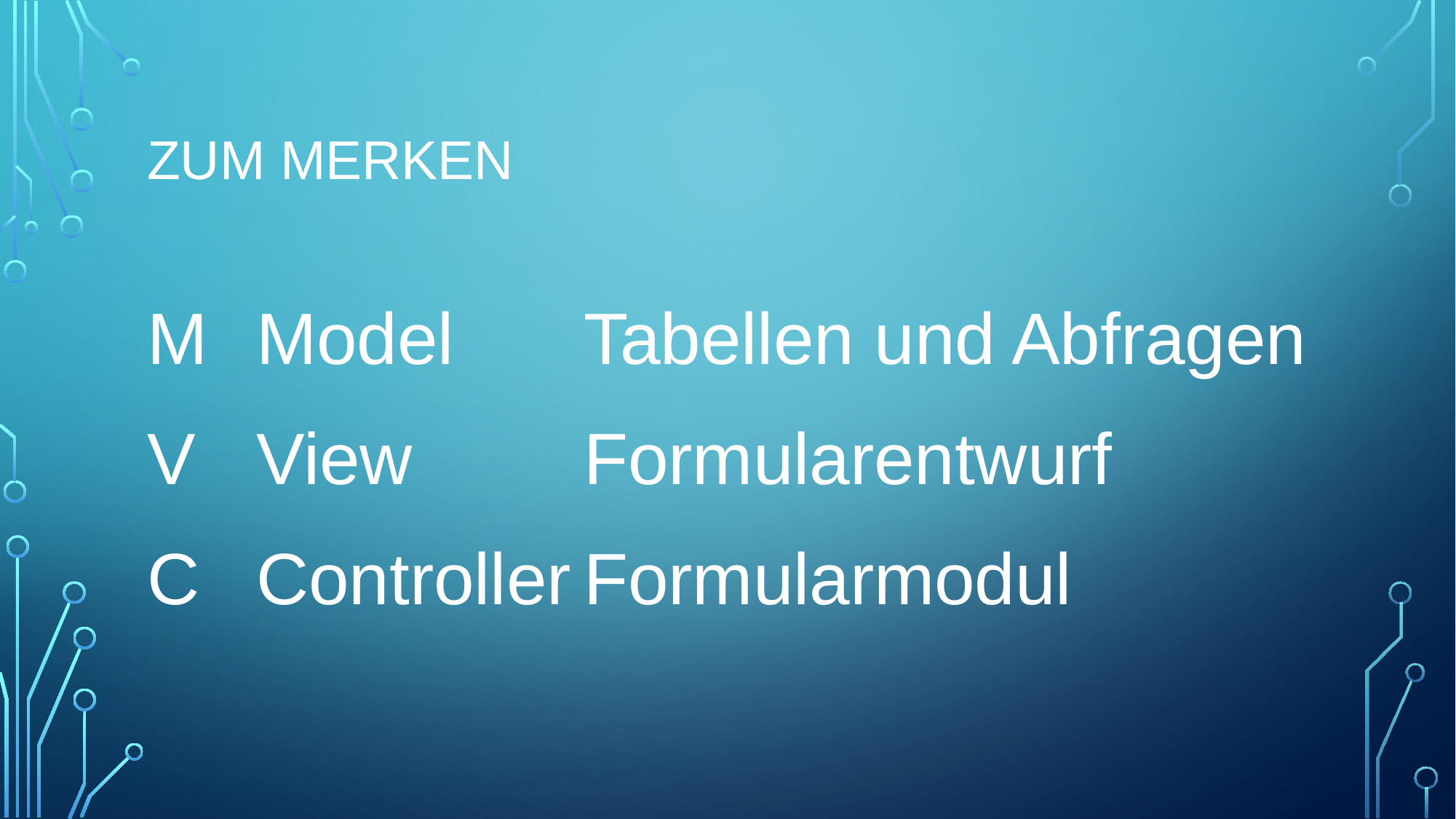

# Zum Merken
M	Model		Tabellen und Abfragen
V	View		Formularentwurf
C	Controller	Formularmodul